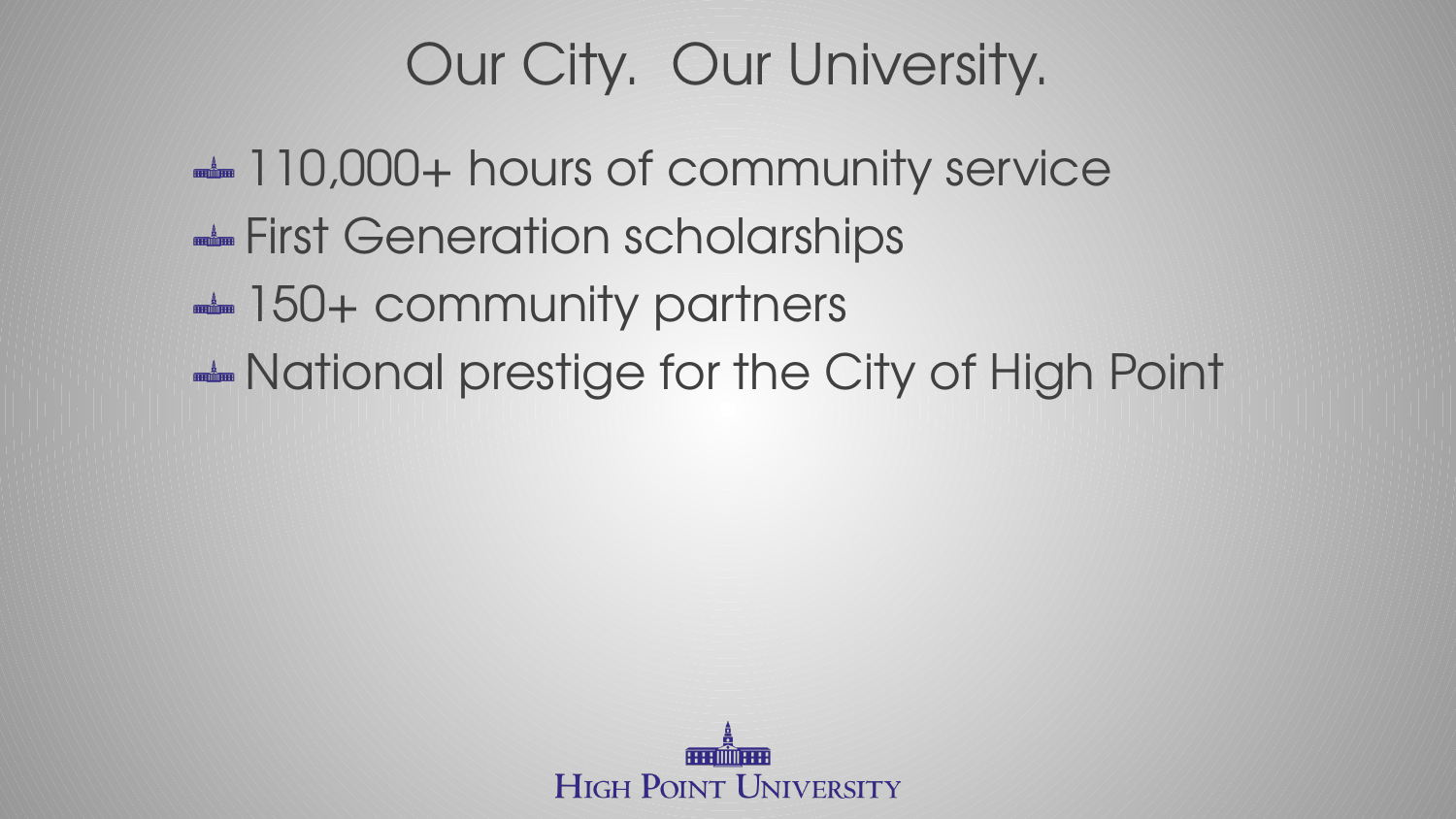

Our City.  Our University.
110,000+ hours of community service
First Generation scholarships
150+ community partners
National prestige for the City of High Point